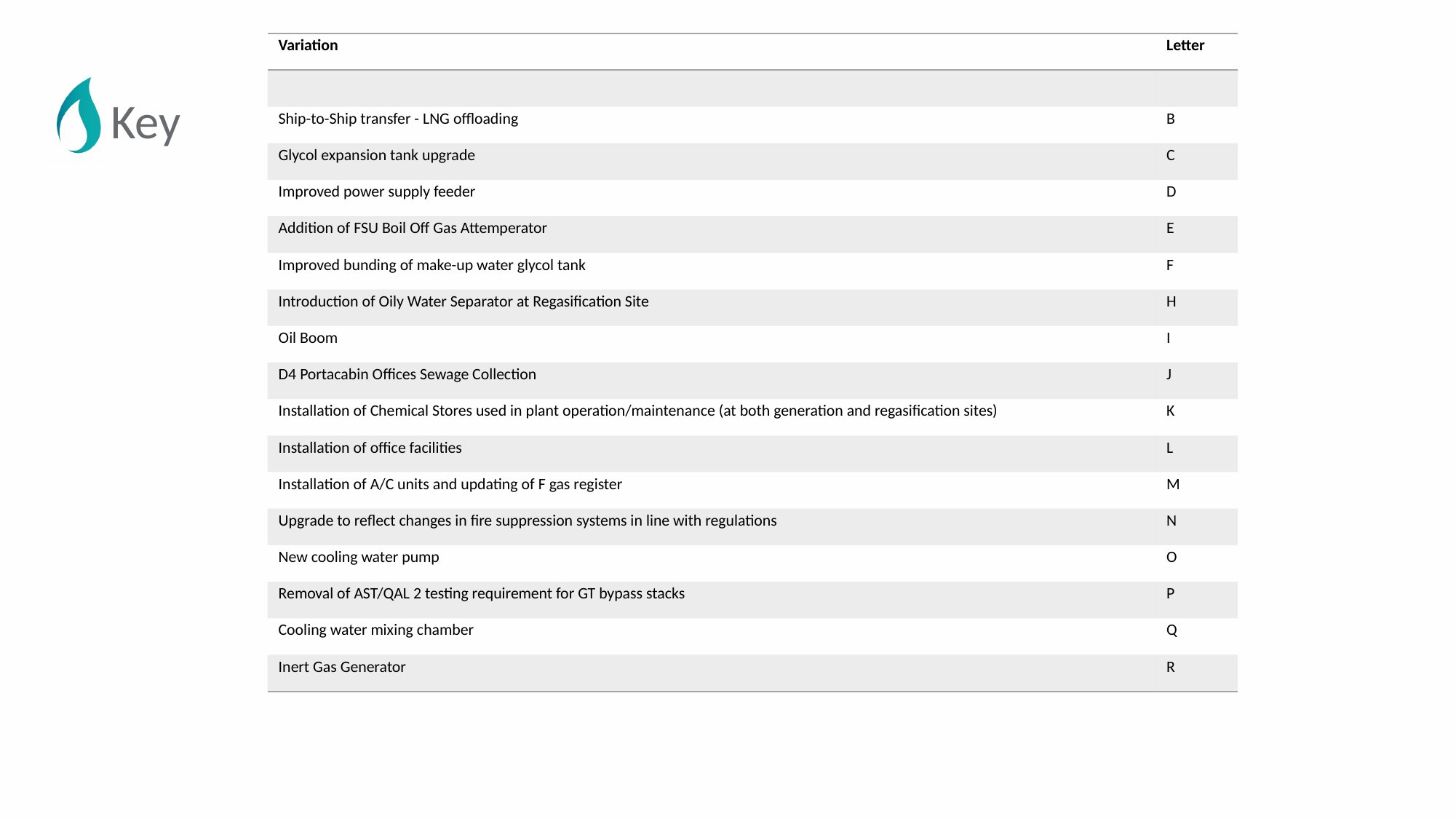

| Variation | Letter |
| --- | --- |
|  |  |
| Ship-to-Ship transfer - LNG offloading | B |
| Glycol expansion tank upgrade | C |
| Improved power supply feeder | D |
| Addition of FSU Boil Off Gas Attemperator | E |
| Improved bunding of make-up water glycol tank | F |
| Introduction of Oily Water Separator at Regasification Site | H |
| Oil Boom | I |
| D4 Portacabin Offices Sewage Collection | J |
| Installation of Chemical Stores used in plant operation/maintenance (at both generation and regasification sites) | K |
| Installation of office facilities | L |
| Installation of A/C units and updating of F gas register | M |
| Upgrade to reflect changes in fire suppression systems in line with regulations | N |
| New cooling water pump | O |
| Removal of AST/QAL 2 testing requirement for GT bypass stacks | P |
| Cooling water mixing chamber | Q |
| Inert Gas Generator | R |
# Key